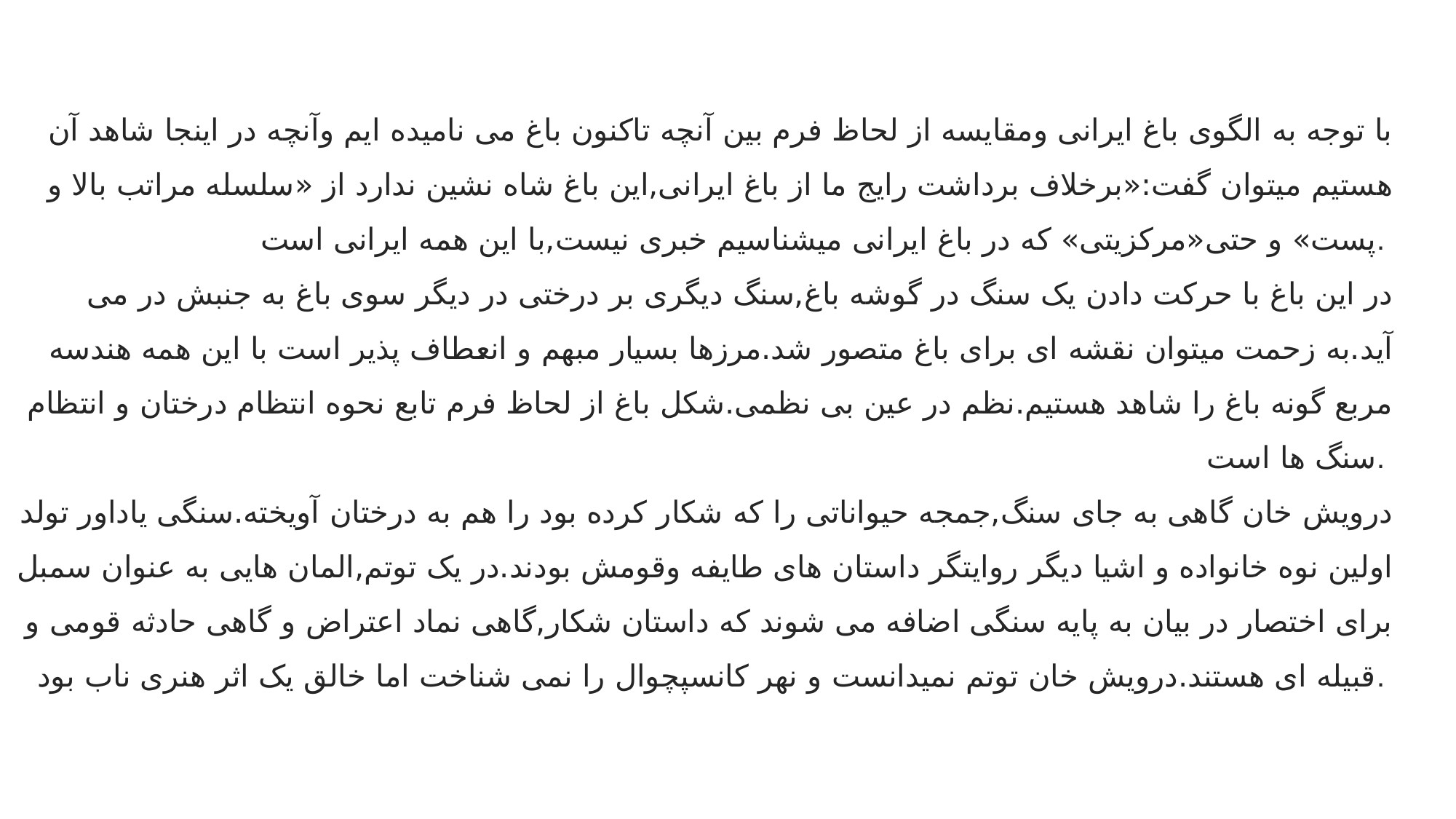

با توجه به الگوی باغ ایرانی ومقایسه از لحاظ فرم بین آنچه تاکنون باغ می نامیده ایم وآنچه در اینجا شاهد آن هستیم میتوان گفت:«برخلاف برداشت رایج ما از باغ ایرانی,این باغ شاه نشین ندارد از «سلسله مراتب بالا و پست» و حتی«مرکزیتی» که در باغ ایرانی میشناسیم خبری نیست,با این همه ایرانی است.
در این باغ با حرکت دادن یک سنگ در گوشه باغ,سنگ دیگری بر درختی در دیگر سوی باغ به جنبش در می آید.به زحمت میتوان نقشه ای برای باغ متصور شد.مرزها بسیار مبهم و انعطاف پذیر است با این همه هندسه مربع گونه باغ را شاهد هستیم.نظم در عین بی نظمی.شکل باغ از لحاظ فرم تابع نحوه انتظام درختان و انتظام سنگ ها است.
درویش خان گاهی به جای سنگ,جمجه حیواناتی را که شکار کرده بود را هم به درختان آویخته.سنگی یاداور تولد اولین نوه خانواده و اشیا دیگر روایتگر داستان های طایفه وقومش بودند.در یک توتم,المان هایی به عنوان سمبل برای اختصار در بیان به پایه سنگی اضافه می شوند که داستان شکار,گاهی نماد اعتراض و گاهی حادثه قومی و قبیله ای هستند.درویش خان توتم نمیدانست و نهر کانسپچوال را نمی شناخت اما خالق یک اثر هنری ناب بود.